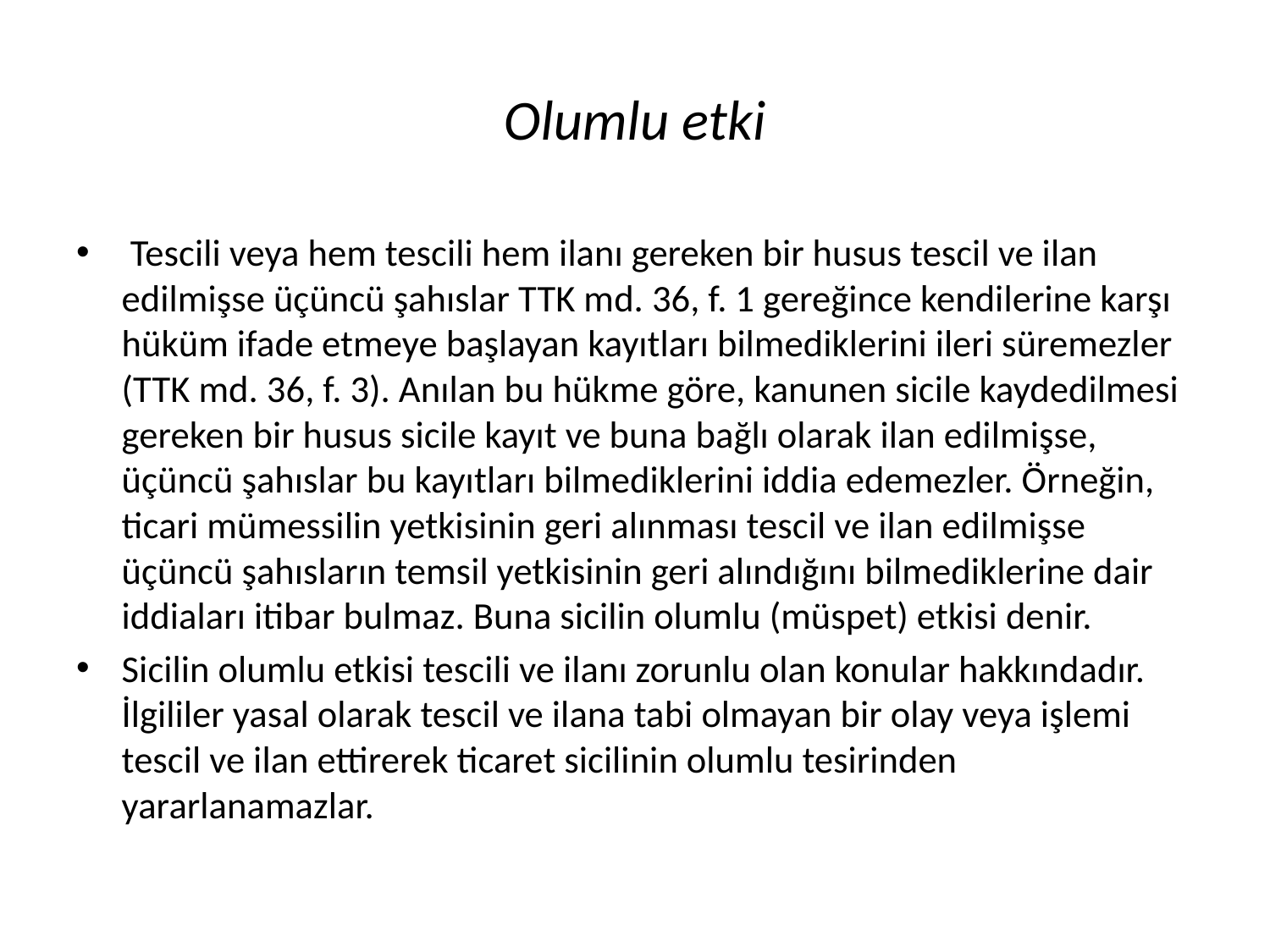

# Olumlu etki
 Tescili veya hem tescili hem ilanı gereken bir husus tescil ve ilan edilmişse üçüncü şahıslar TTK md. 36, f. 1 gereğince kendilerine karşı hüküm ifade etmeye başlayan kayıtları bilmediklerini ileri süremezler (TTK md. 36, f. 3). Anılan bu hükme göre, kanunen sicile kaydedilmesi gereken bir husus sicile kayıt ve buna bağlı olarak ilan edilmişse, üçüncü şahıslar bu kayıtları bilmediklerini iddia edemezler. Örneğin, ticari mümessilin yetkisinin geri alınması tescil ve ilan edilmişse üçüncü şahısların temsil yetkisinin geri alındığını bilmediklerine dair iddiaları itibar bulmaz. Buna sicilin olumlu (müspet) etkisi denir.
Sicilin olumlu etkisi tescili ve ilanı zorunlu olan konular hakkındadır. İlgililer yasal olarak tescil ve ilana tabi olmayan bir olay veya işlemi tescil ve ilan ettirerek ticaret sicilinin olumlu tesirinden yararlanamazlar.